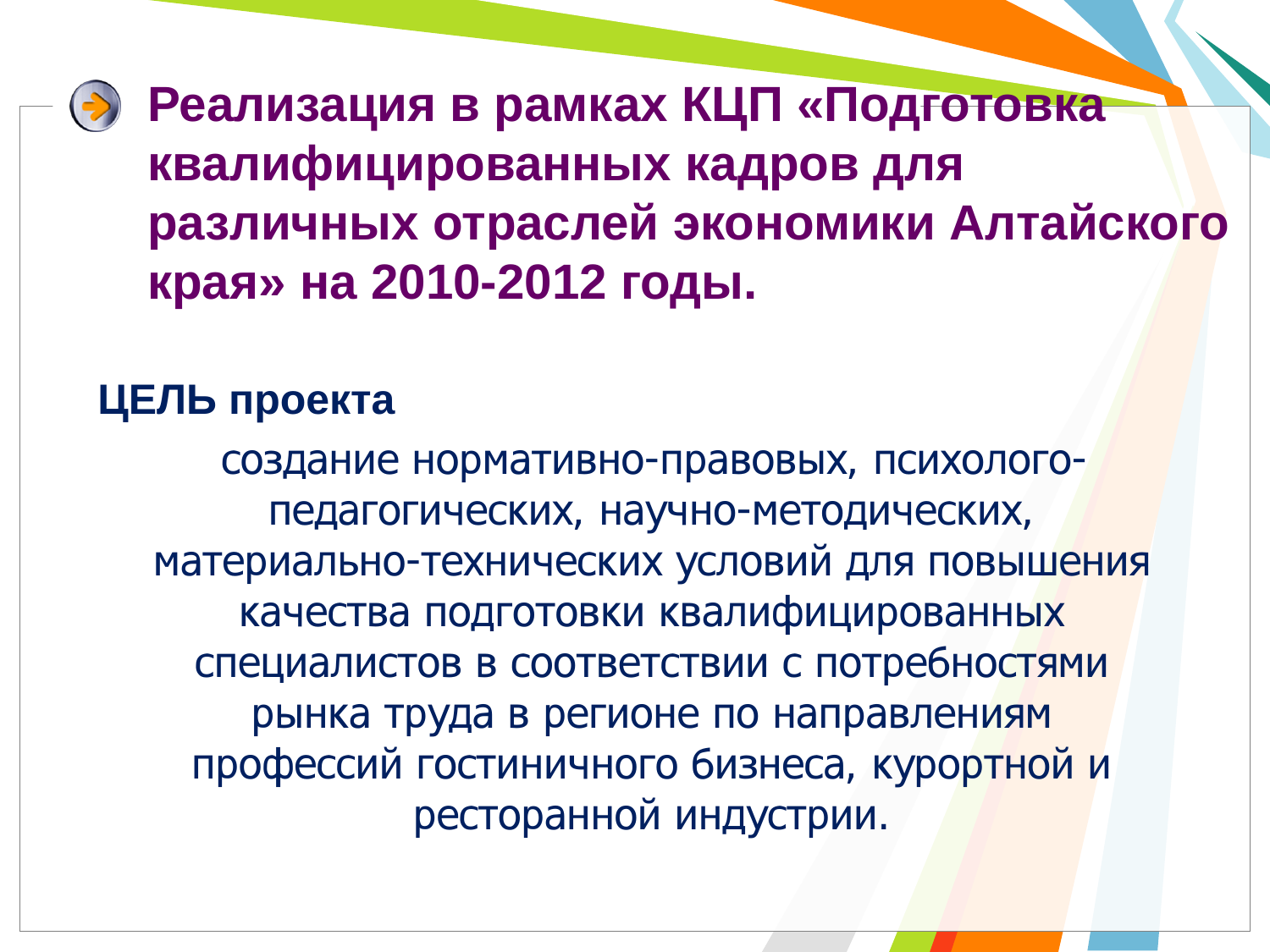

# Реализация в рамках КЦП «Подготовка квалифицированных кадров для различных отраслей экономики Алтайского края» на 2010-2012 годы.
ЦЕЛЬ проекта
    создание нормативно-правовых, психолого-педагогических, научно-методических, материально-технических условий для повышения качества подготовки квалифицированных специалистов в соответствии с потребностями рынка труда в регионе по направлениям профессий гостиничного бизнеса, курортной и ресторанной индустрии.